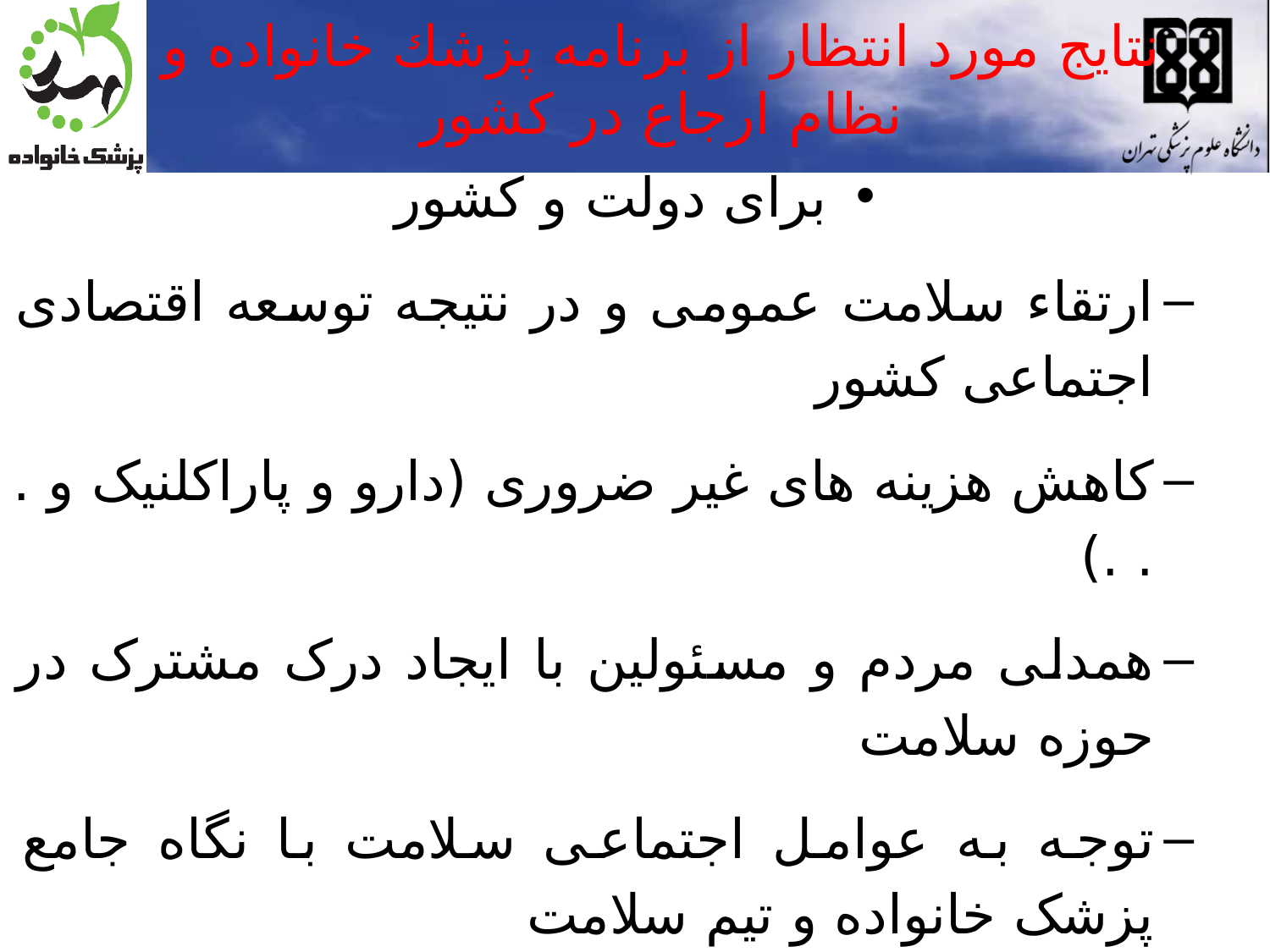

# نتایج مورد انتظار از برنامه پزشك خانواده و نظام ارجاع در کشور
برای دولت و کشور
ارتقاء سلامت عمومی و در نتیجه توسعه اقتصادی اجتماعی کشور
کاهش هزینه های غیر ضروری (دارو و پاراکلنیک و . . .)
همدلی مردم و مسئولین با ایجاد درک مشترک در حوزه سلامت
توجه به عوامل اجتماعی سلامت با نگاه جامع پزشک خانواده و تیم سلامت
در نهایت کاهش بار بیماریها و هزینه های ناشی از آن با ارتقاء سلامت و پیشگیری